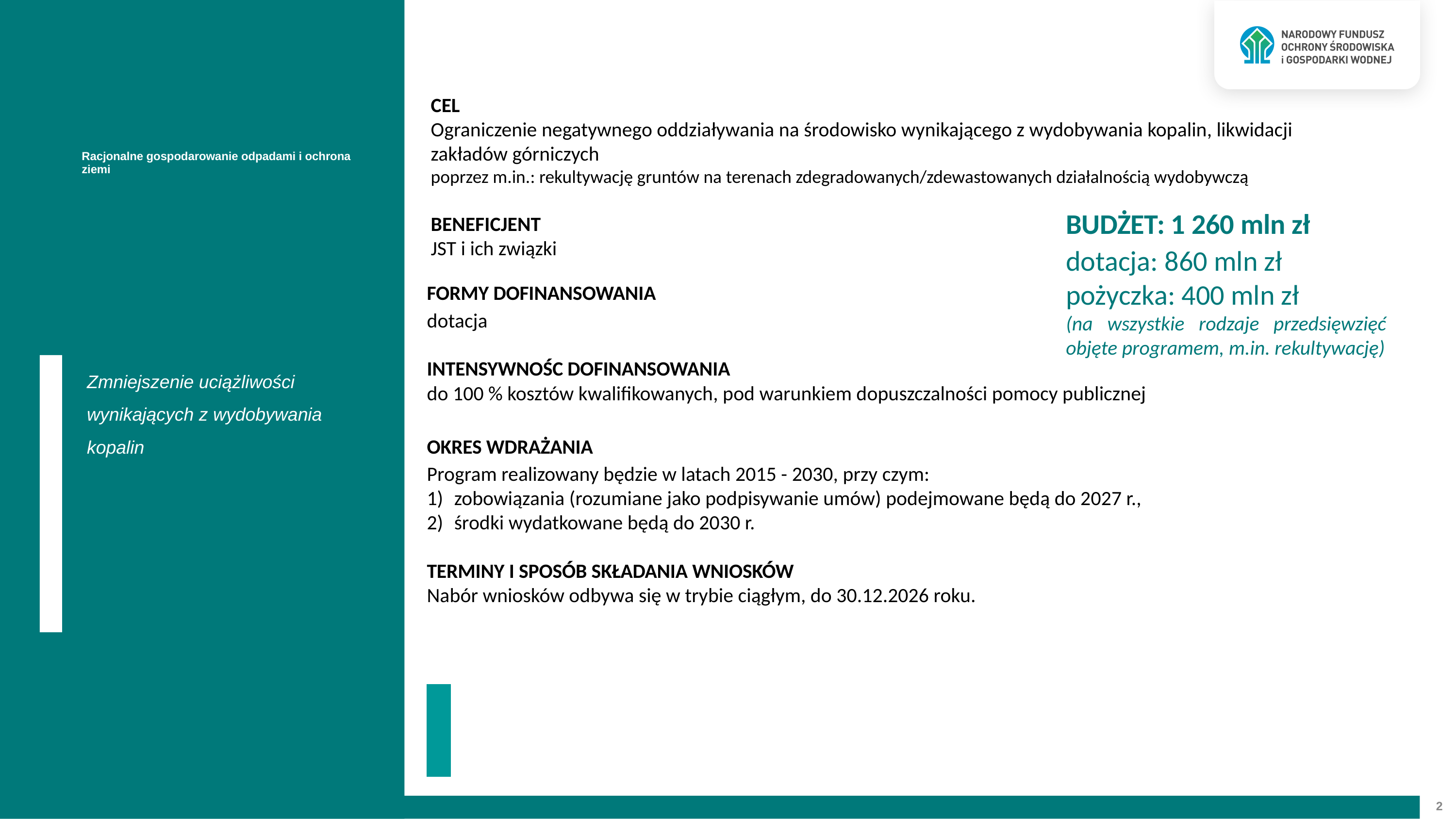

CEL
Ograniczenie negatywnego oddziaływania na środowisko wynikającego z wydobywania kopalin, likwidacji zakładów górniczych
poprzez m.in.: rekultywację gruntów na terenach zdegradowanych/zdewastowanych działalnością wydobywczą

BENEFICJENT
JST i ich związki

Racjonalne gospodarowanie odpadami i ochrona ziemi
BUDŻET: 1 260 mln zł
dotacja: 860 mln zł
pożyczka: 400 mln zł
(na wszystkie rodzaje przedsięwzięć objęte programem, m.in. rekultywację)

FORMY DOFINANSOWANIA
dotacja

INTENSYWNOŚC DOFINANSOWANIA
do 100 % kosztów kwalifikowanych, pod warunkiem dopuszczalności pomocy publicznej

Zmniejszenie uciążliwości wynikających z wydobywania kopalin

OKRES WDRAŻANIA
Program realizowany będzie w latach 2015 - 2030, przy czym:
zobowiązania (rozumiane jako podpisywanie umów) podejmowane będą do 2027 r.,
środki wydatkowane będą do 2030 r.

TERMINY I SPOSÓB SKŁADANIA WNIOSKÓW
Nabór wniosków odbywa się w trybie ciągłym, do 30.12.2026 roku.

2